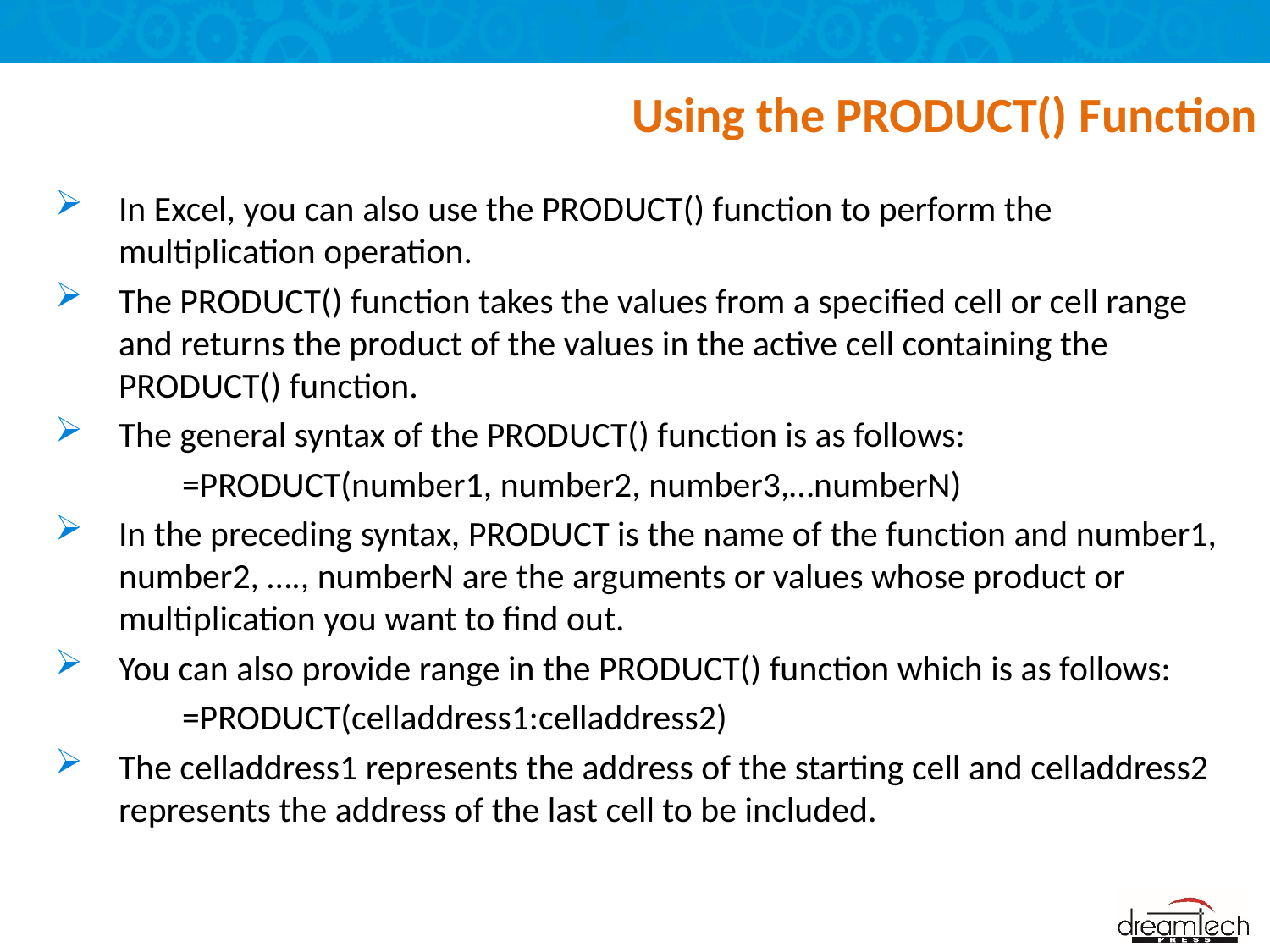

# Using the PRODUCT() Function
In Excel, you can also use the PRODUCT() function to perform the multiplication operation.
The PRODUCT() function takes the values from a specified cell or cell range and returns the product of the values in the active cell containing the PRODUCT() function.
The general syntax of the PRODUCT() function is as follows:
	=PRODUCT(number1, number2, number3,…numberN)
In the preceding syntax, PRODUCT is the name of the function and number1, number2, …., numberN are the arguments or values whose product or multiplication you want to find out.
You can also provide range in the PRODUCT() function which is as follows:
	=PRODUCT(celladdress1:celladdress2)
The celladdress1 represents the address of the starting cell and celladdress2 represents the address of the last cell to be included.